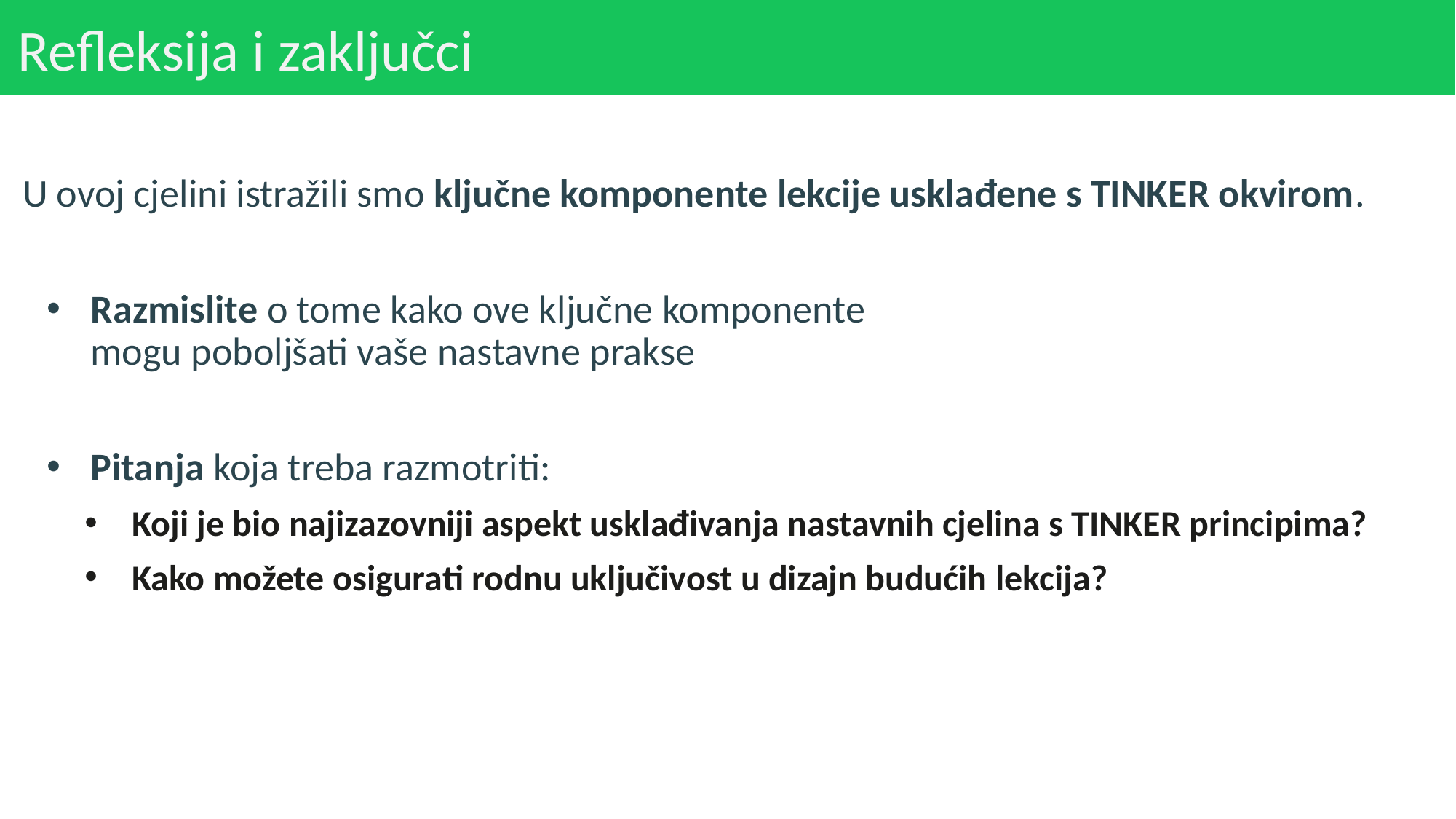

# Refleksija i zaključci

U ovoj cjelini istražili smo ključne komponente lekcije usklađene s TINKER okvirom.

Razmislite o tome kako ove ključne komponente
mogu poboljšati vaše nastavne prakse

Pitanja koja treba razmotriti:
Koji je bio najizazovniji aspekt usklađivanja nastavnih cjelina s TINKER principima?
Kako možete osigurati rodnu uključivost u dizajn budućih lekcija?